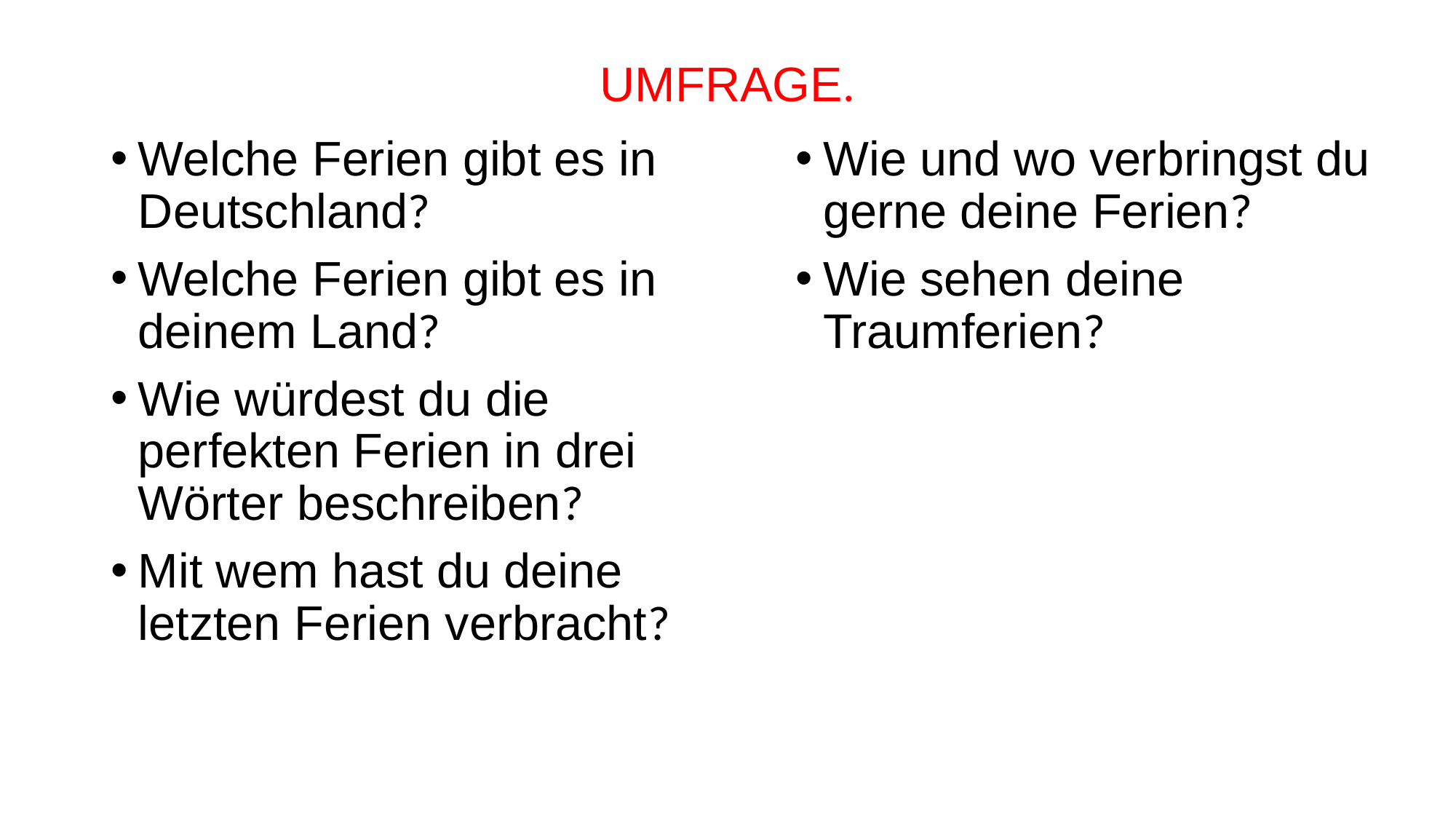

# UMFRAGE.
Welche Ferien gibt es in Deutschland?
Welche Ferien gibt es in deinem Land?
Wie würdest du die perfekten Ferien in drei Wörter beschreiben?
Mit wem hast du deine letzten Ferien verbracht?
Wie und wo verbringst du gerne deine Ferien?
Wie sehen deine Traumferien?